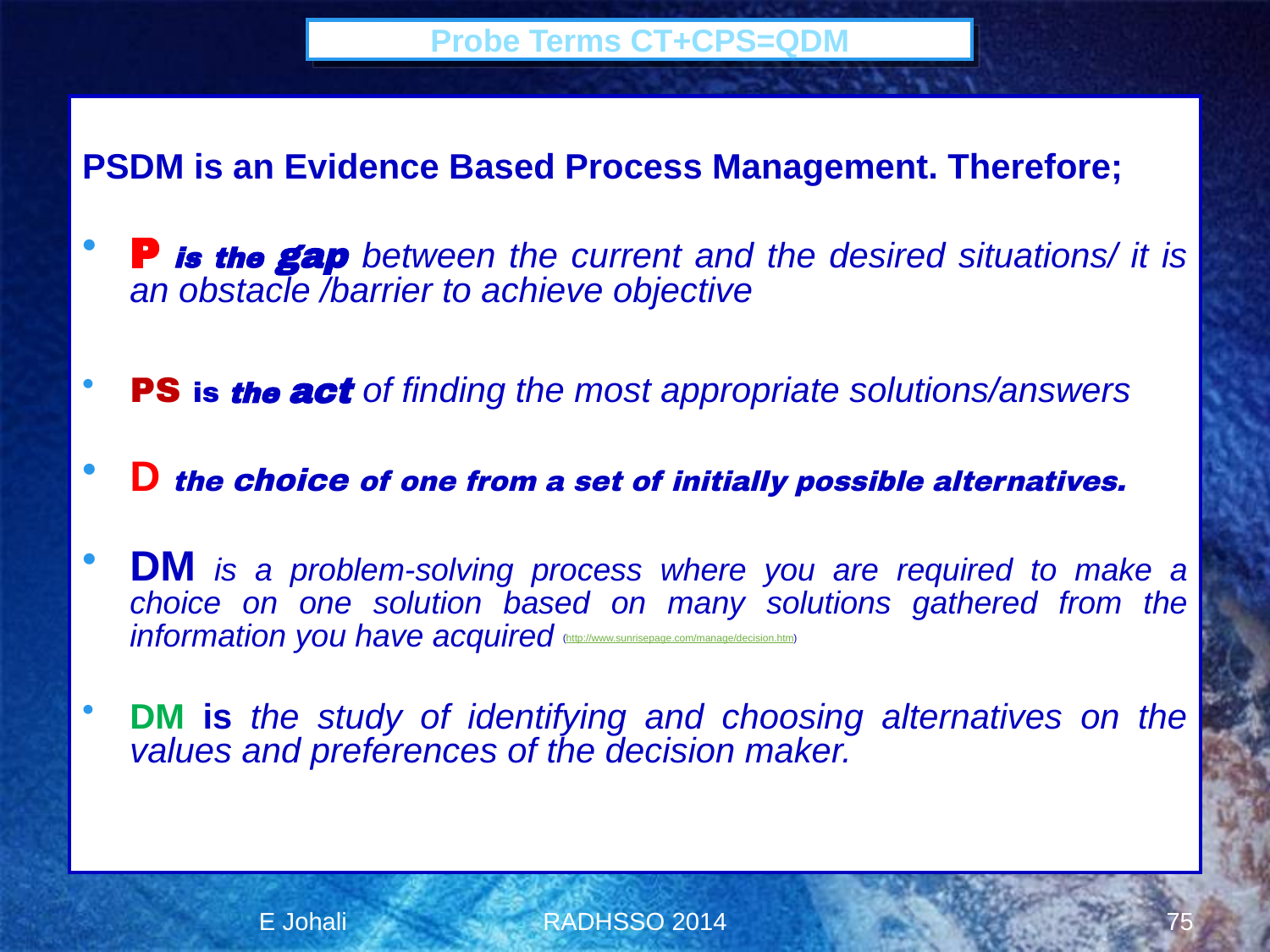

# Probe Terms CT+CPS=QDM

PSDM is an Evidence Based Process Management. Therefore;

P is the gap between the current and the desired situations/ it is an obstacle /barrier to achieve objective

PS is the act of finding the most appropriate solutions/answers

D the choice of one from a set of initially possible alternatives.

DM is a problem-solving process where you are required to make a choice on one solution based on many solutions gathered from the information you have acquired (http://www.sunrisepage.com/manage/decision.htm)

DM is the study of identifying and choosing alternatives on the values and preferences of the decision maker.

E Johali
RADHSSO 2014
75